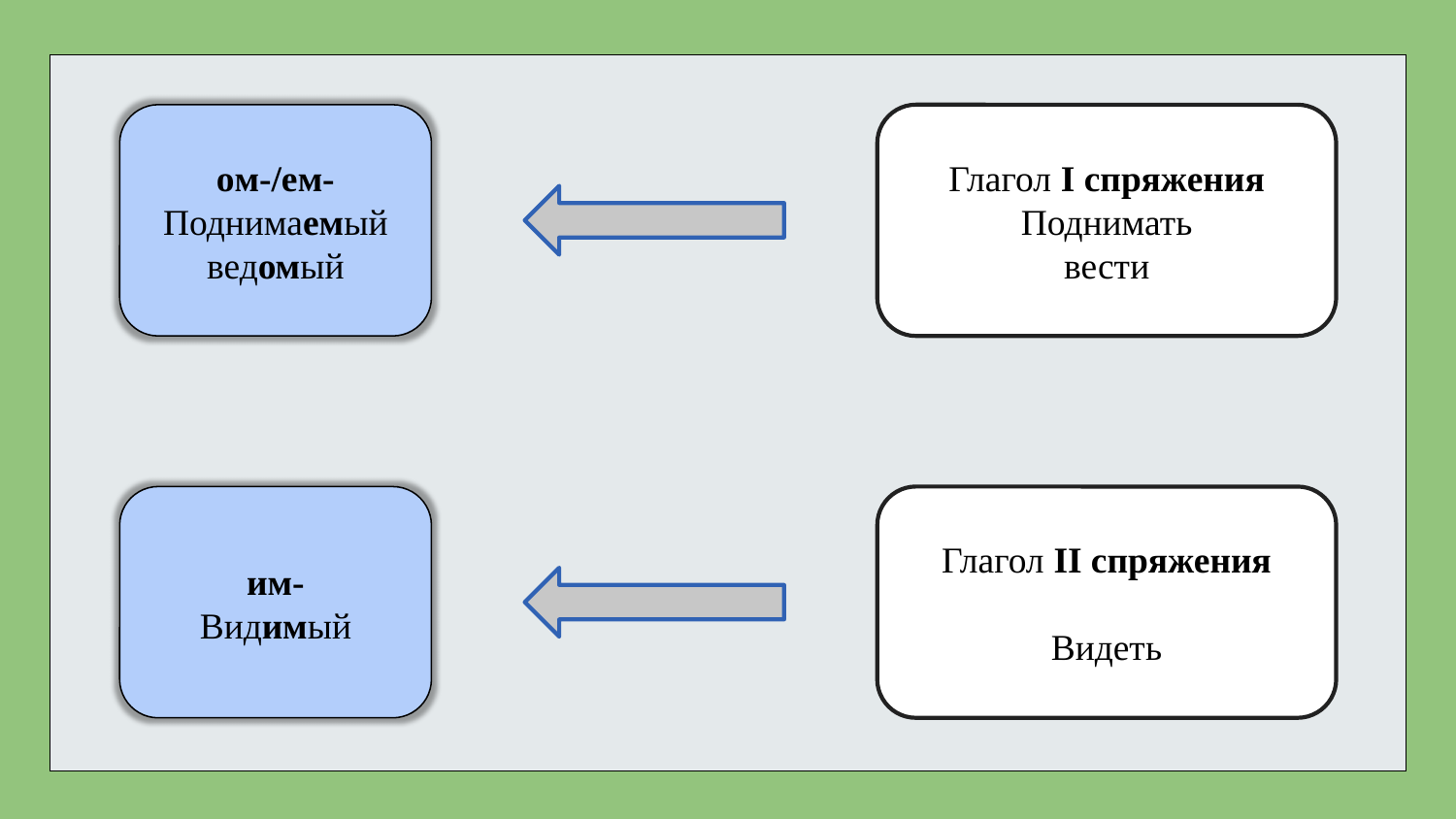

ом-/ем-
Поднимаемый
ведомый
Глагол I спряжения
Поднимать
вести

им-
Видимый
Глагол II спряжения

Видеть